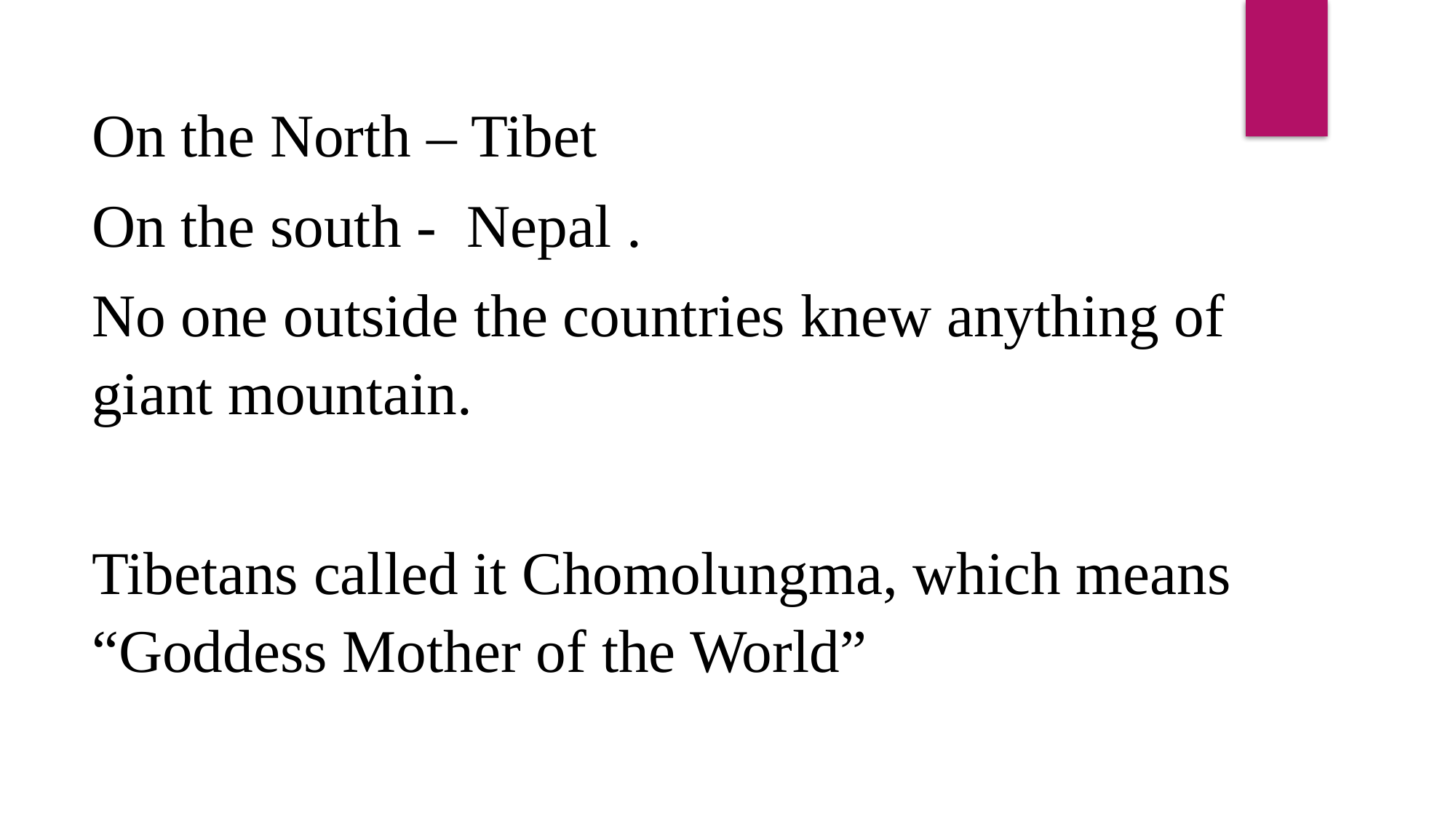

On the North – Tibet
On the south -  Nepal .
No one outside the countries knew anything of giant mountain.

Tibetans called it Chomolungma, which means “Goddess Mother of the World”